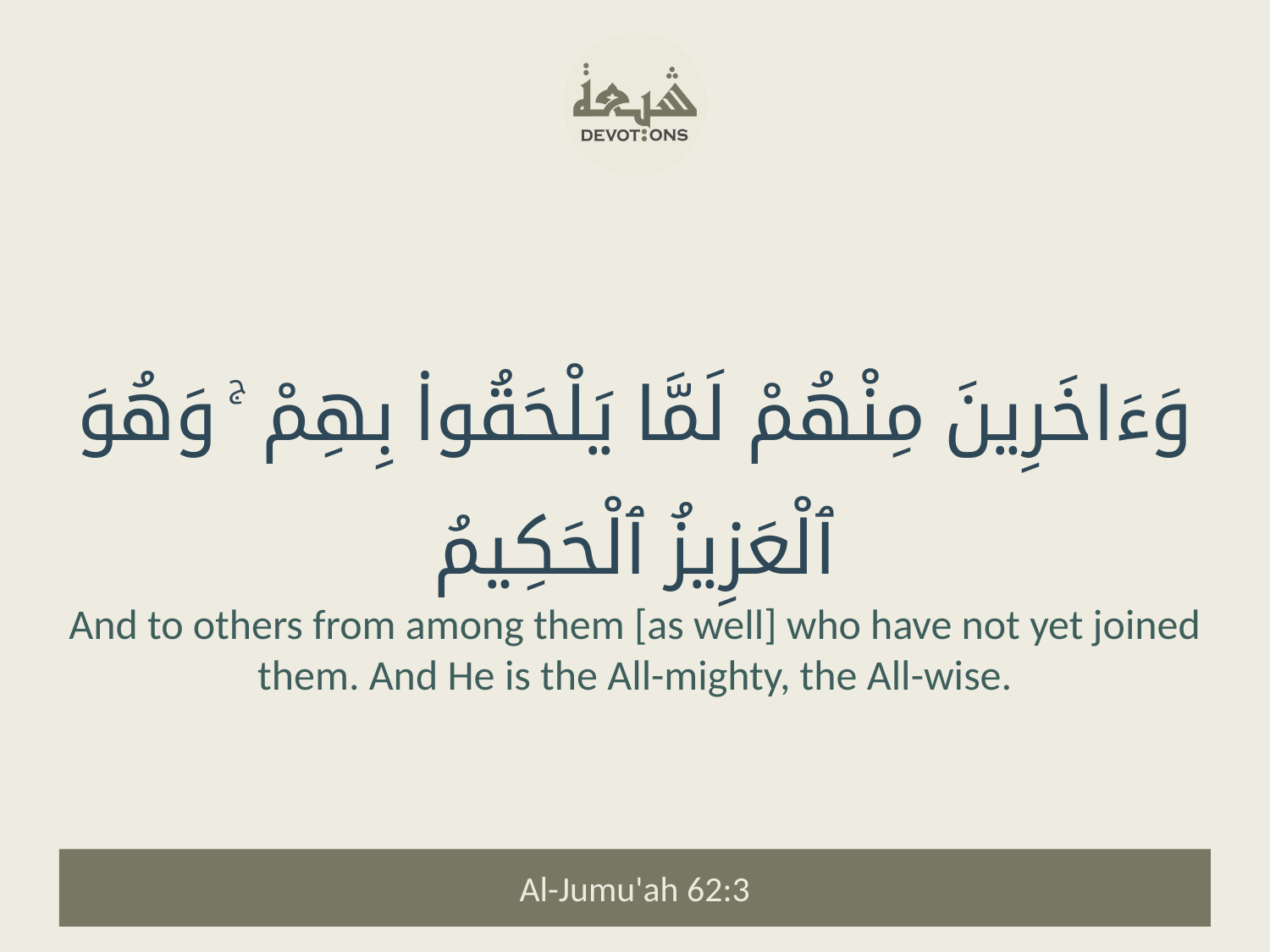

وَءَاخَرِينَ مِنْهُمْ لَمَّا يَلْحَقُوا۟ بِهِمْ ۚ وَهُوَ ٱلْعَزِيزُ ٱلْحَكِيمُ
And to others from among them [as well] who have not yet joined them. And He is the All-mighty, the All-wise.
Al-Jumu'ah 62:3